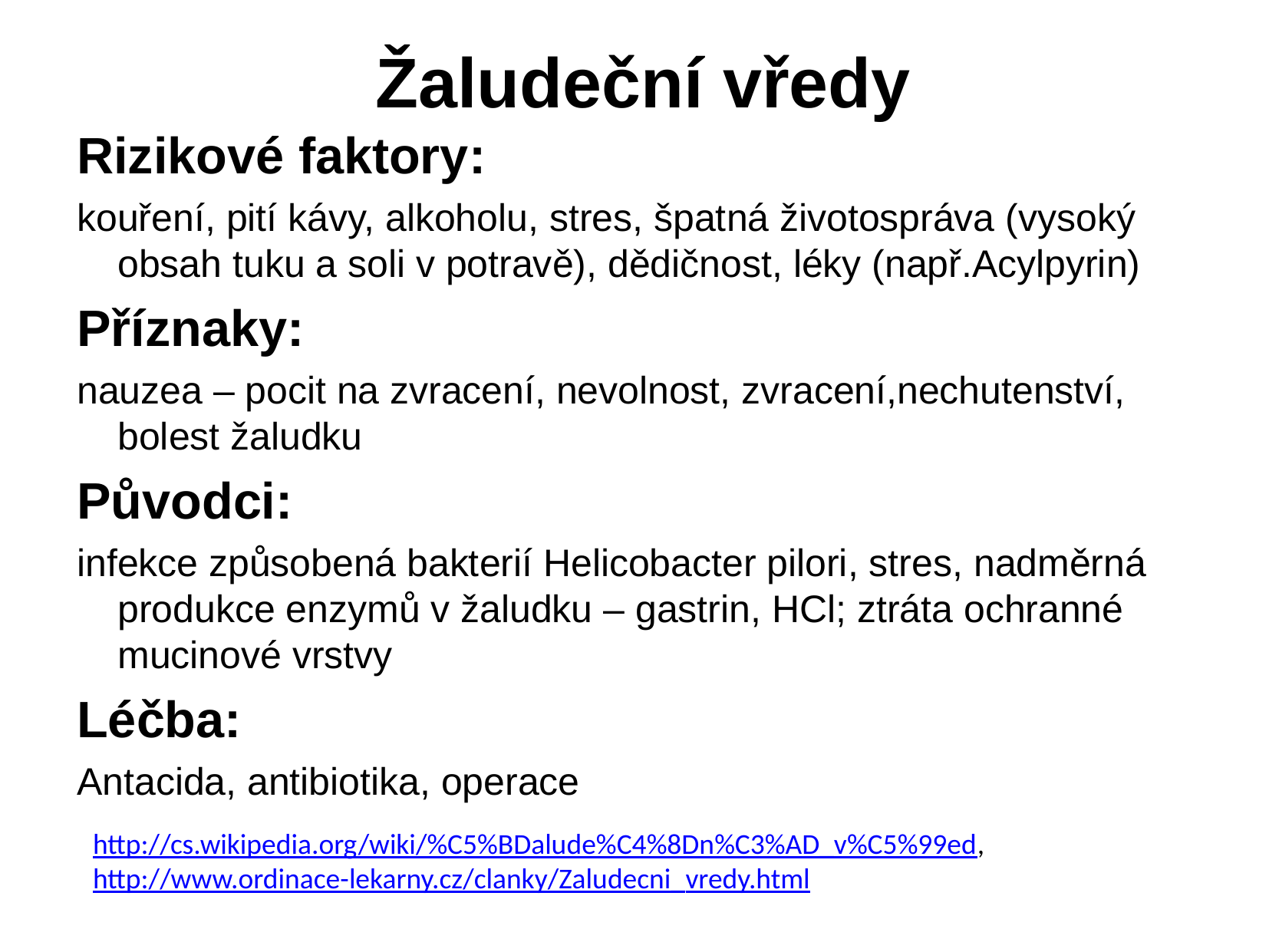

# Žaludeční vředy
Rizikové faktory:
kouření, pití kávy, alkoholu, stres, špatná životospráva (vysoký obsah tuku a soli v potravě), dědičnost, léky (např.Acylpyrin)
Příznaky:
nauzea – pocit na zvracení, nevolnost, zvracení,nechutenství, bolest žaludku
Původci:
infekce způsobená bakterií Helicobacter pilori, stres, nadměrná produkce enzymů v žaludku – gastrin, HCl; ztráta ochranné mucinové vrstvy
Léčba:
Antacida, antibiotika, operace
http://cs.wikipedia.org/wiki/%C5%BDalude%C4%8Dn%C3%AD_v%C5%99ed, http://www.ordinace-lekarny.cz/clanky/Zaludecni_vredy.html